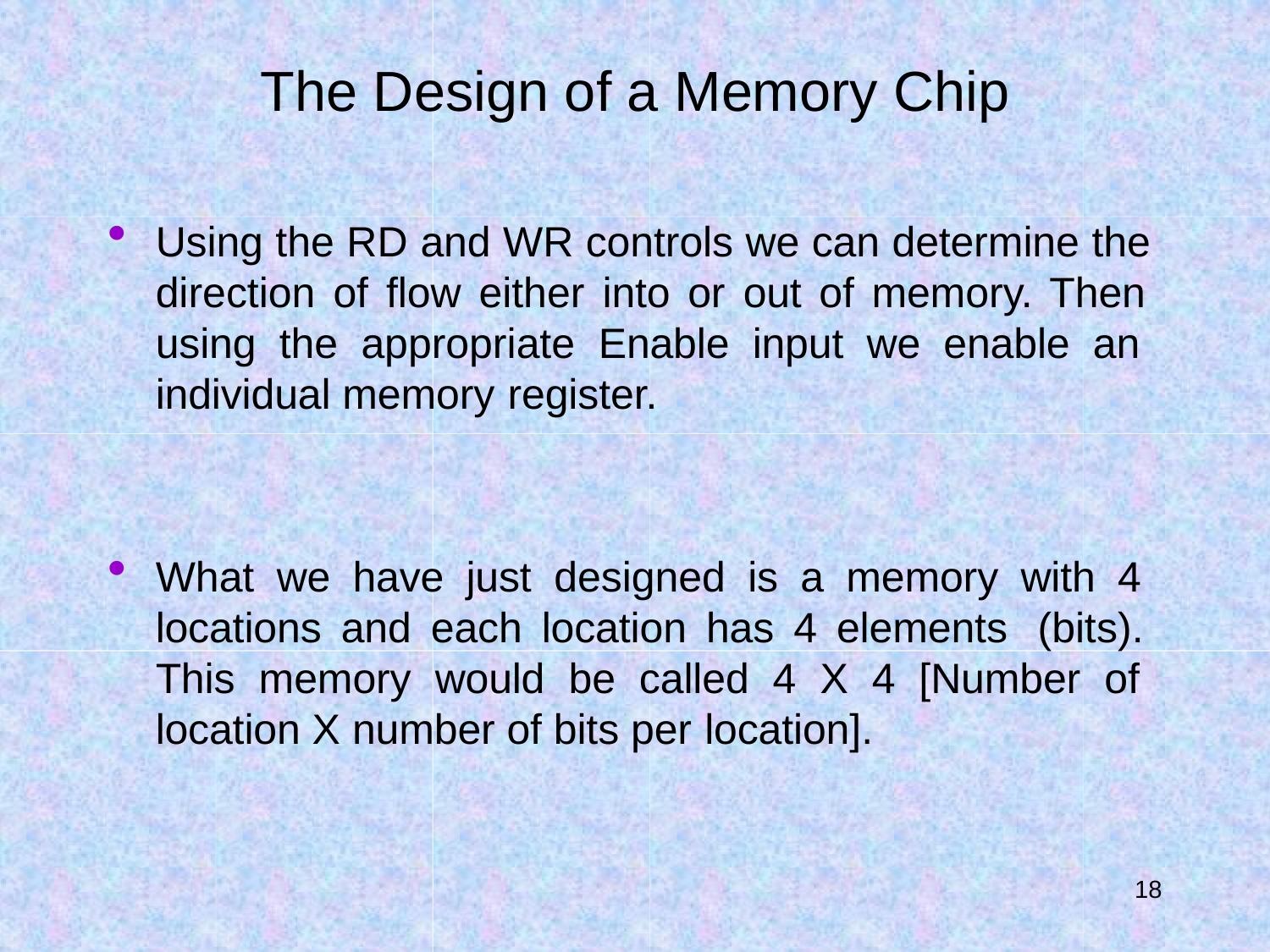

# The Design of a Memory Chip
Using the RD and WR controls we can determine the  direction of flow either into or out of memory. Then  using the appropriate Enable input we enable an  individual memory register.
What we have just designed is a memory with 4  locations and each location has 4 elements (bits).  This memory would be called 4 X 4 [Number of  location X number of bits per location].
18